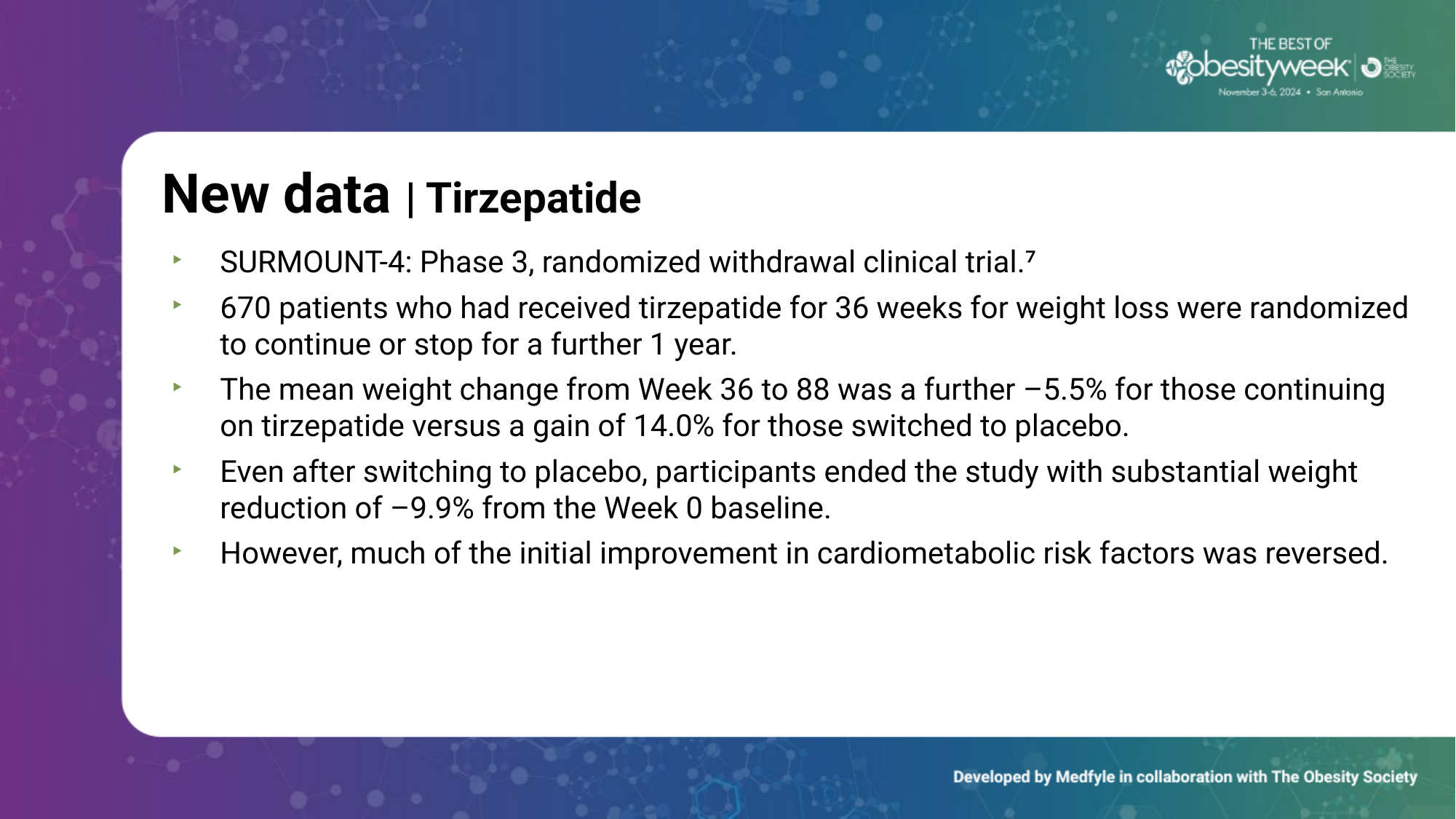

# New data | Tirzepatide
SURMOUNT-4: Phase 3, randomized withdrawal clinical trial.⁷
670 patients who had received tirzepatide for 36 weeks for weight loss were randomized to continue or stop for a further 1 year.
The mean weight change from Week 36 to 88 was a further –5.5% for those continuing on tirzepatide versus a gain of 14.0% for those switched to placebo.
Even after switching to placebo, participants ended the study with substantial weight reduction of –9.9% from the Week 0 baseline.
However, much of the initial improvement in cardiometabolic risk factors was reversed.